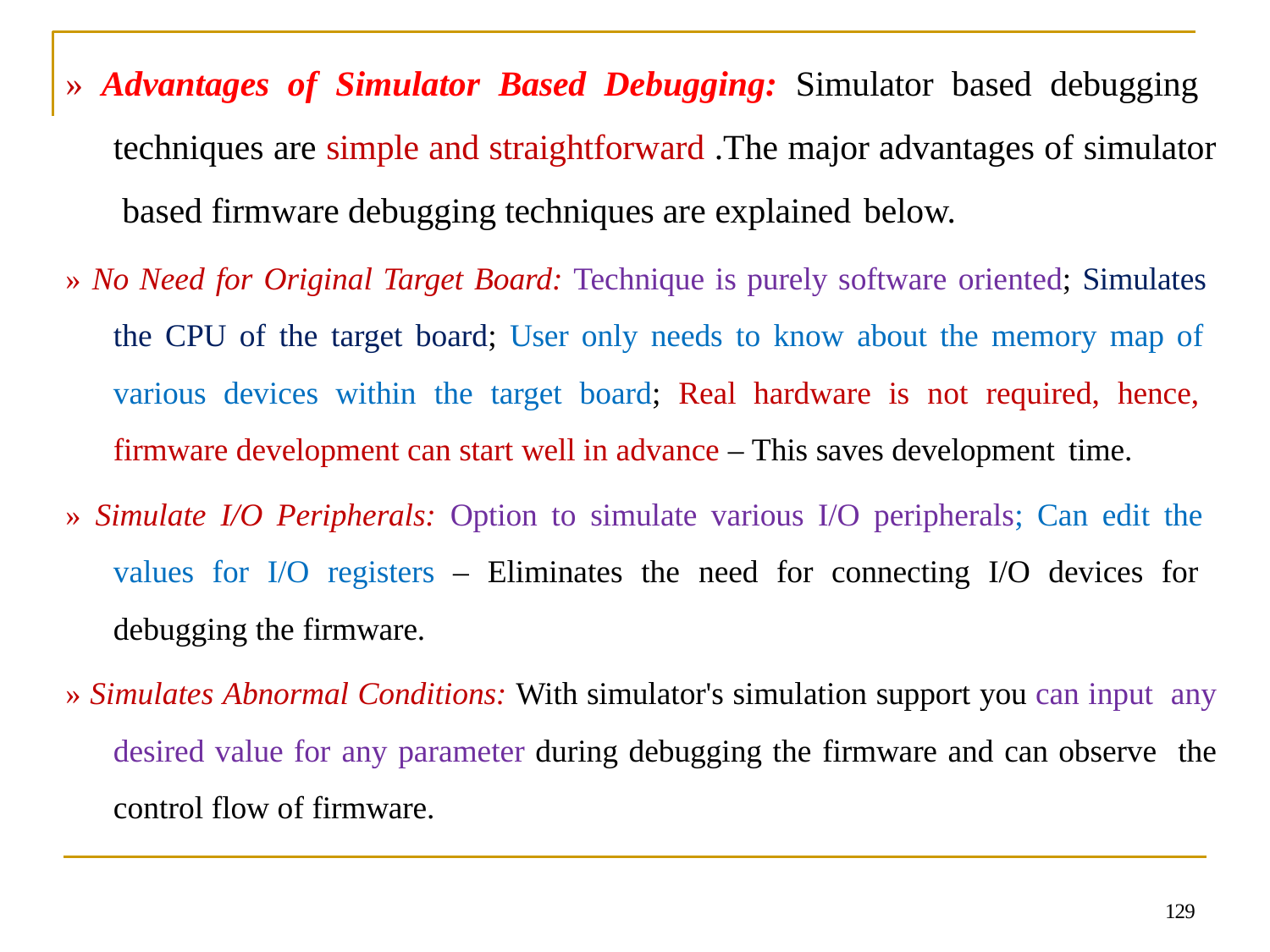

# » Advantages of Simulator Based Debugging: Simulator based debugging  techniques are simple and straightforward .The major advantages of simulator  based firmware debugging techniques are explained below.
» No Need for Original Target Board: Technique is purely software oriented; Simulates  the CPU of the target board; User only needs to know about the memory map of  various devices within the target board; Real hardware is not required, hence,  firmware development can start well in advance – This saves development time.
» Simulate I/O Peripherals: Option to simulate various I/O peripherals; Can edit the  values for I/O registers – Eliminates the need for connecting I/O devices for  debugging the firmware.
» Simulates Abnormal Conditions: With simulator's simulation support you can input  any desired value for any parameter during debugging the firmware and can observe  the control flow of firmware.

129